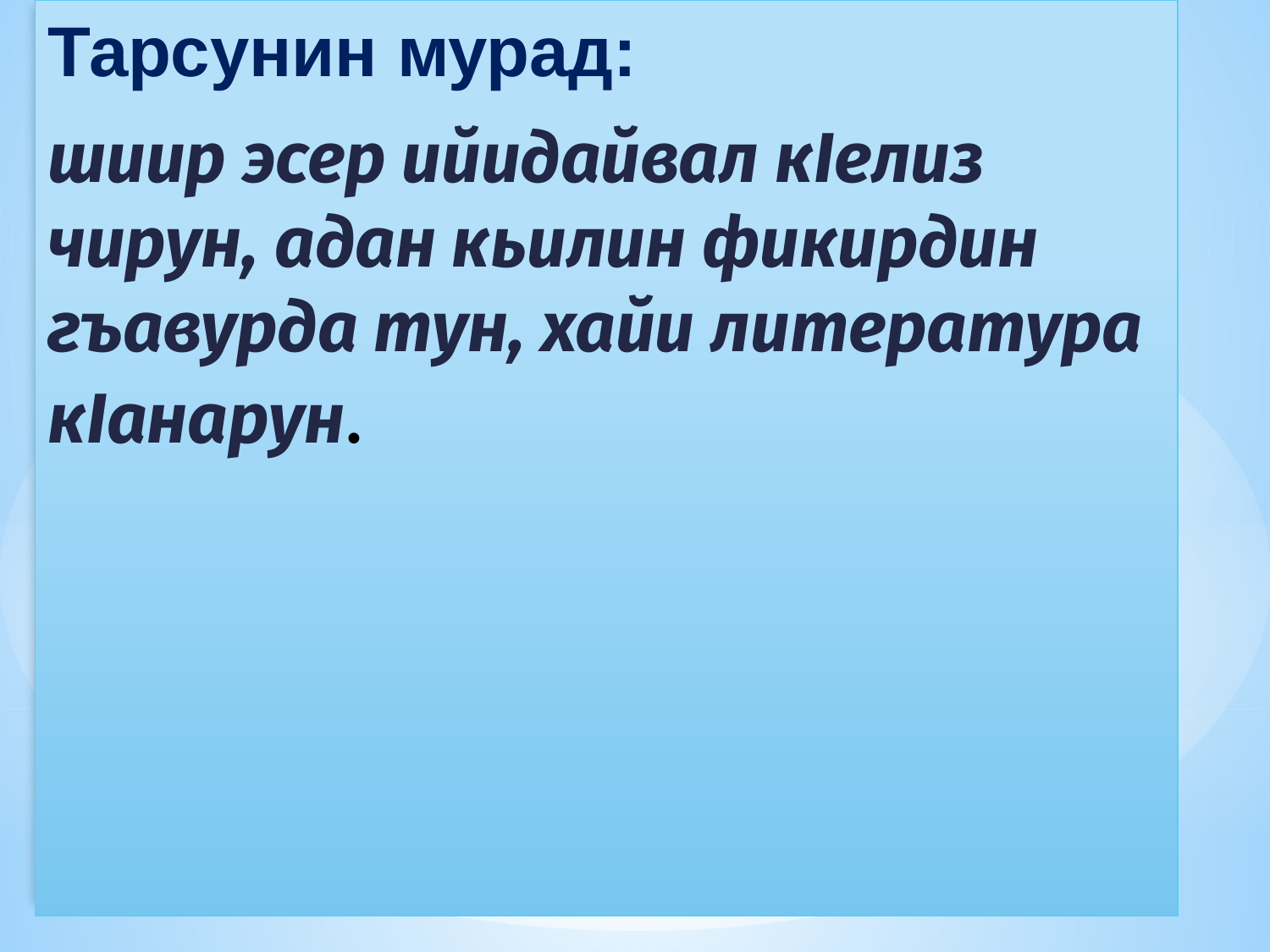

Тарсунин мурад:
шиир эсер ийидайвал кIелиз чирун, адан кьилин фикирдин гъавурда тун, хайи литература кIанарун.